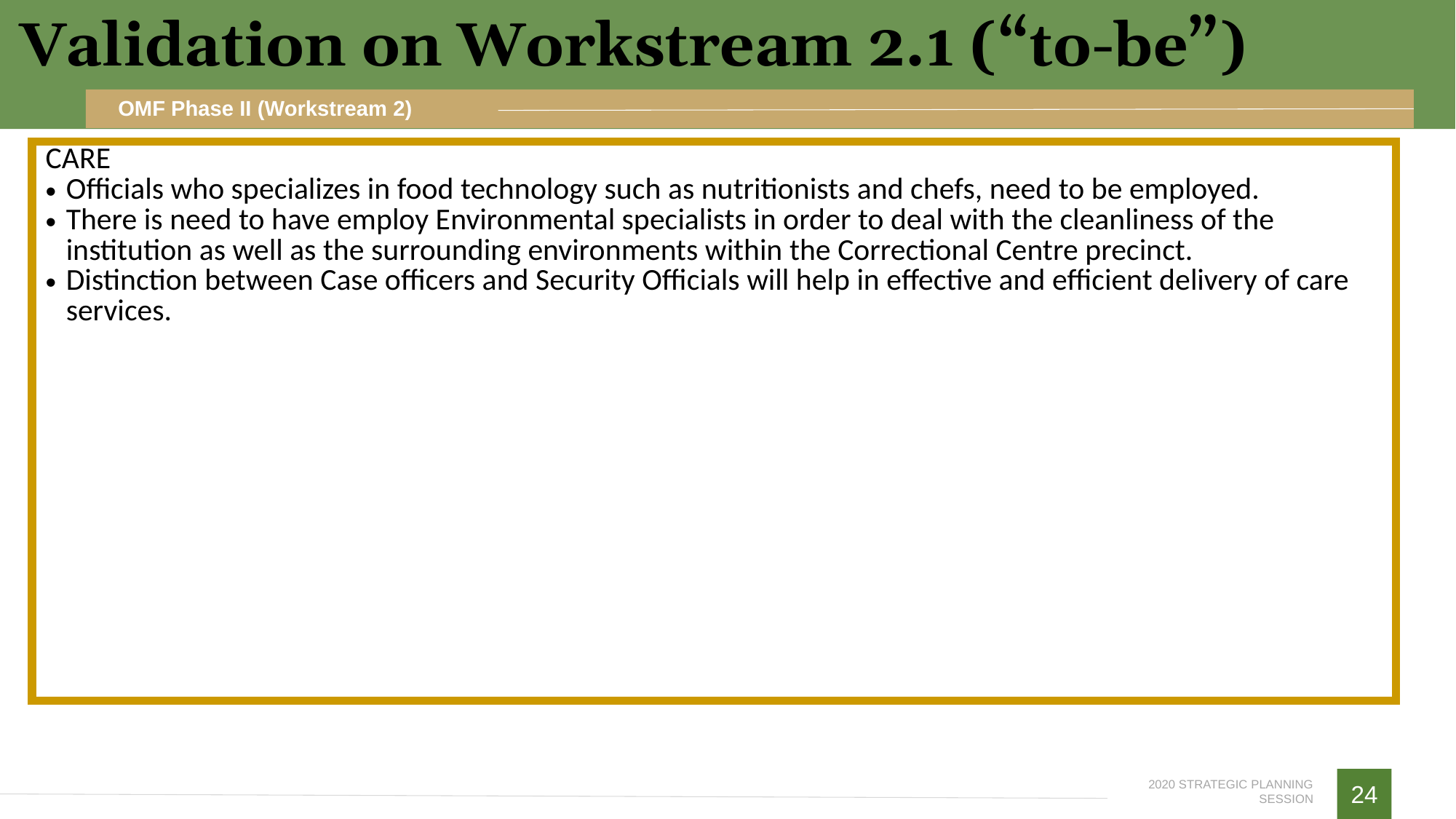

Validation on Workstream 2.1 (“to-be”)
OMF Phase II (Workstream 2)
| CARE Officials who specializes in food technology such as nutritionists and chefs, need to be employed. There is need to have employ Environmental specialists in order to deal with the cleanliness of the institution as well as the surrounding environments within the Correctional Centre precinct. Distinction between Case officers and Security Officials will help in effective and efficient delivery of care services. |
| --- |